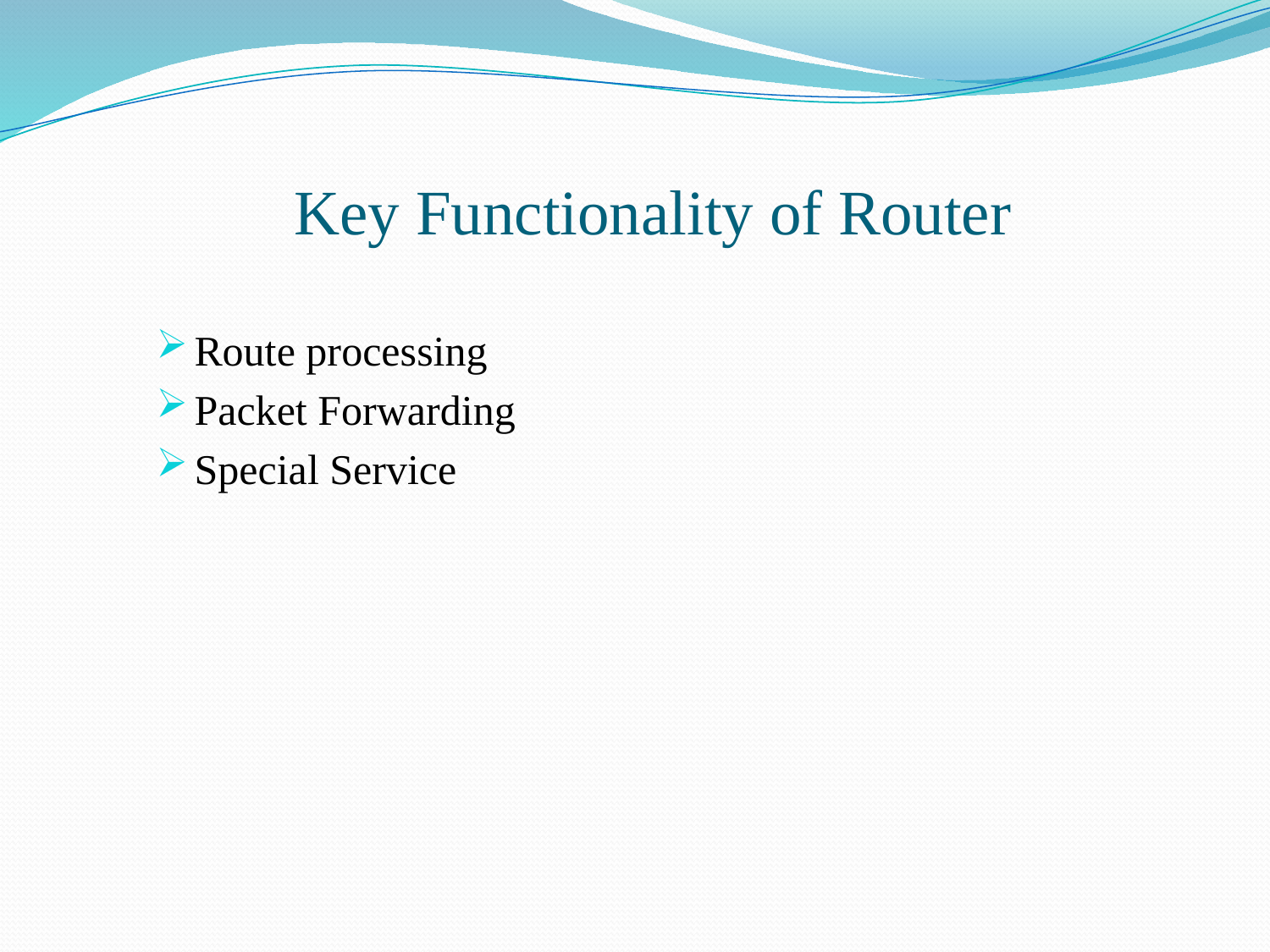

# Key Functionality of Router
Route processing
Packet Forwarding
Special Service